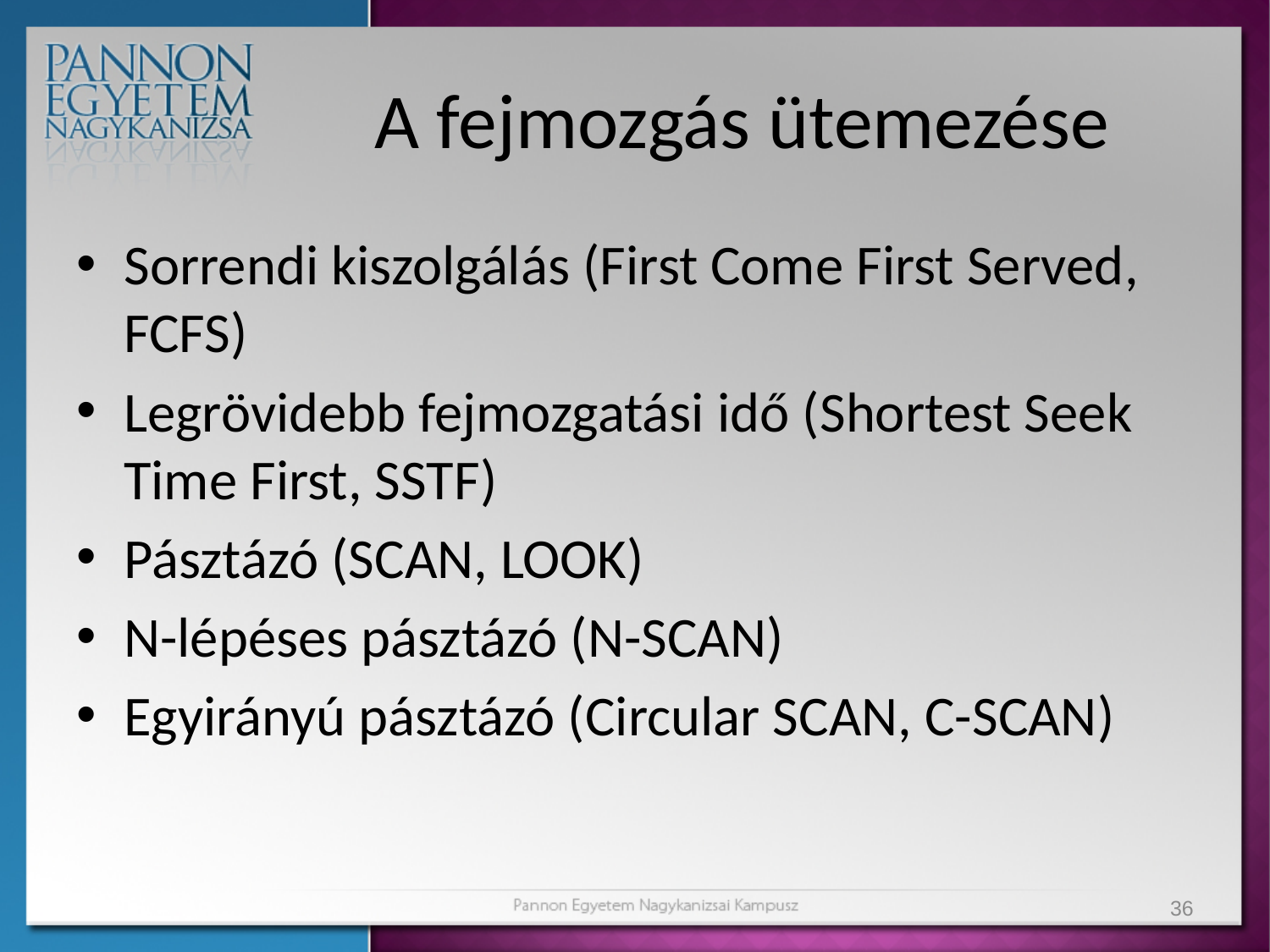

# A fejmozgás ütemezése
Sorrendi kiszolgálás (First Come First Served, FCFS)
Legrövidebb fejmozgatási idő (Shortest Seek Time First, SSTF)
Pásztázó (SCAN, LOOK)
N-lépéses pásztázó (N-SCAN)
Egyirányú pásztázó (Circular SCAN, C-SCAN)
36